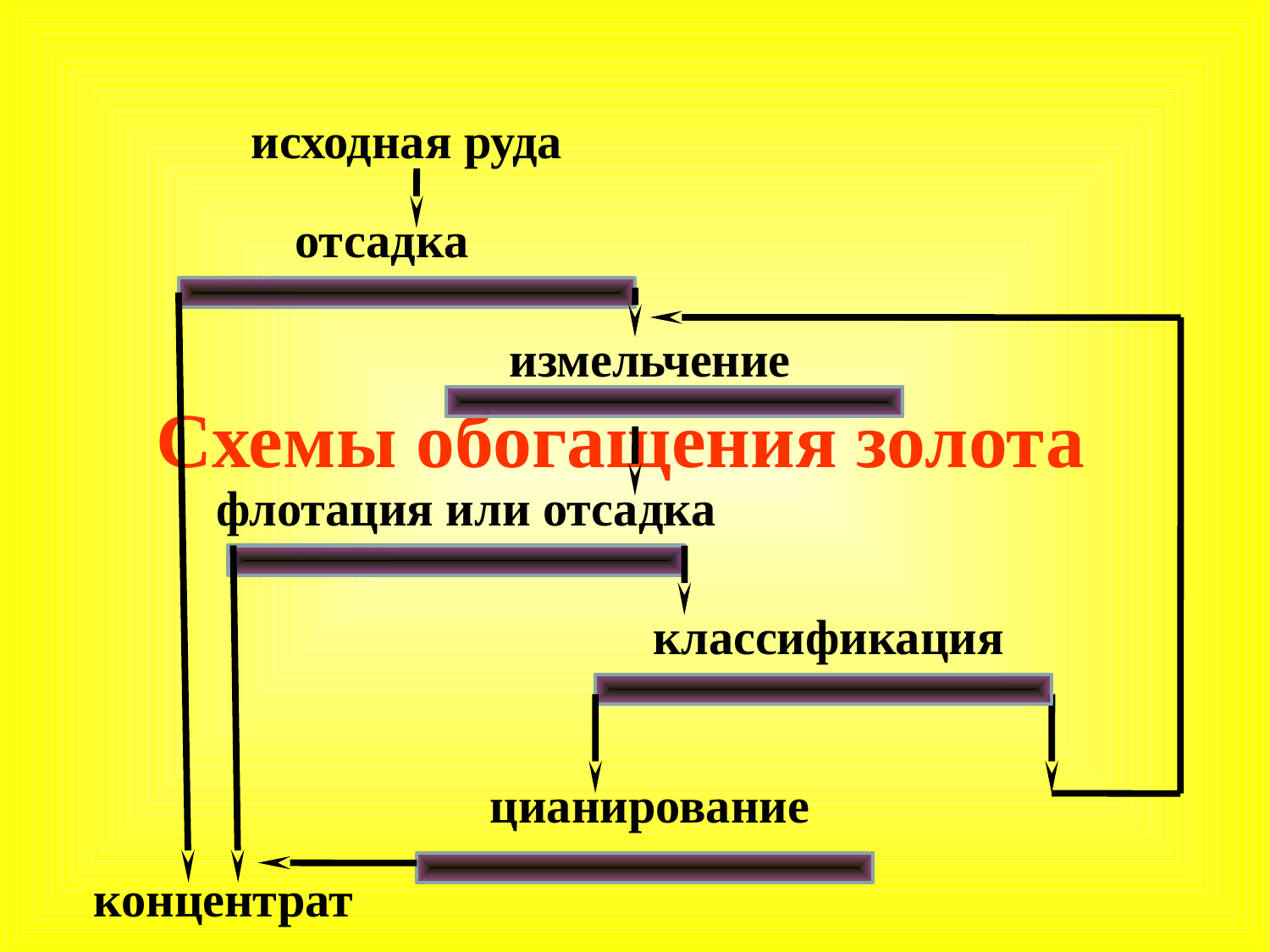

исходная руда
отсадка

измельчение

флотация или отсадка

классификация

цианирование

концентрат

Схемы обогащения золота